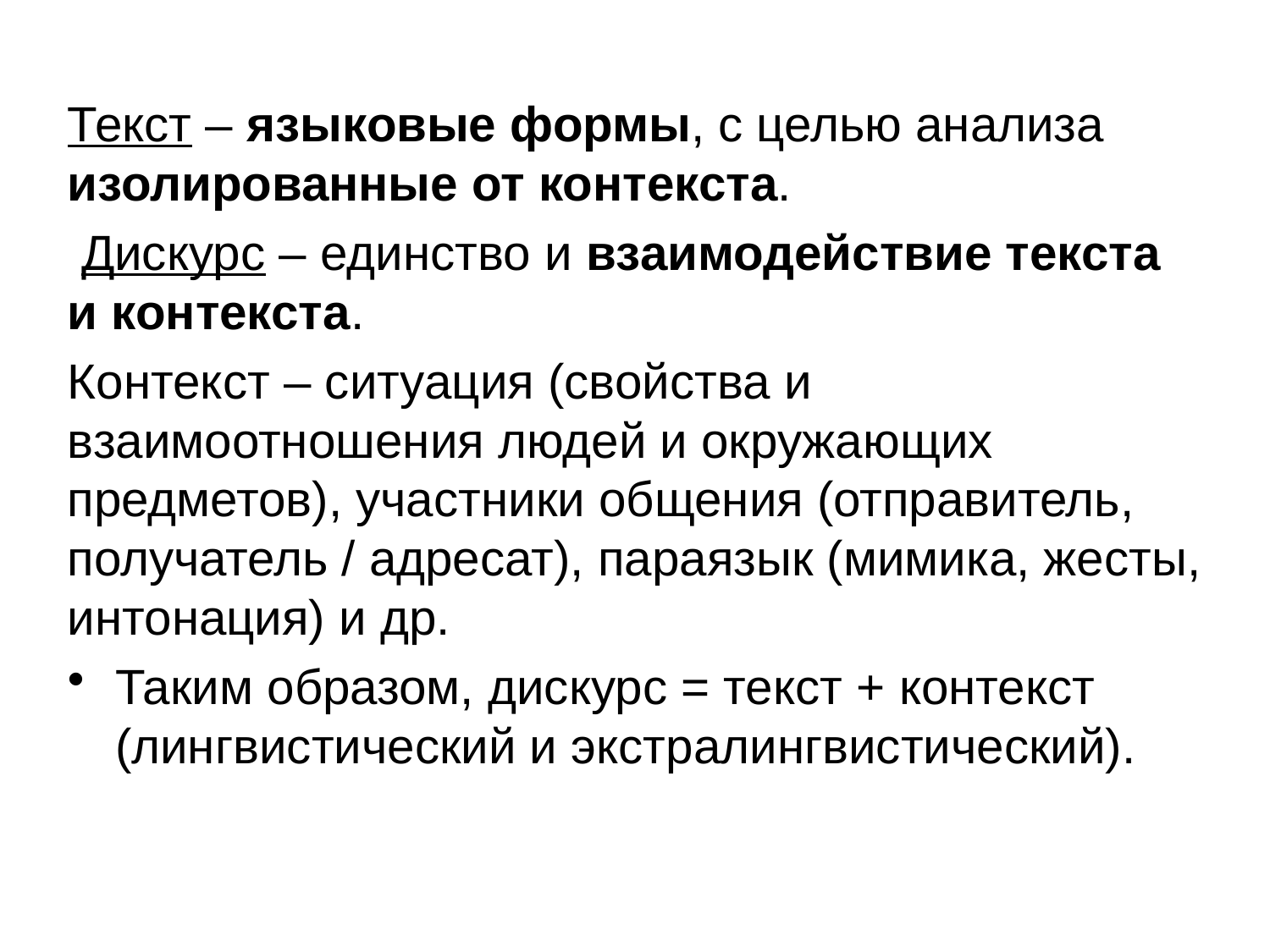

Текст – языковые формы, с целью анализа изолированные от контекста.
 Дискурс – единство и взаимодействие текста и контекста.
Контекст – ситуация (свойства и взаимоотношения людей и окружающих предметов), участники общения (отправитель, получатель / адресат), параязык (мимика, жесты, интонация) и др.
Таким образом, дискурс = текст + контекст (лингвистический и экстралингвистический).